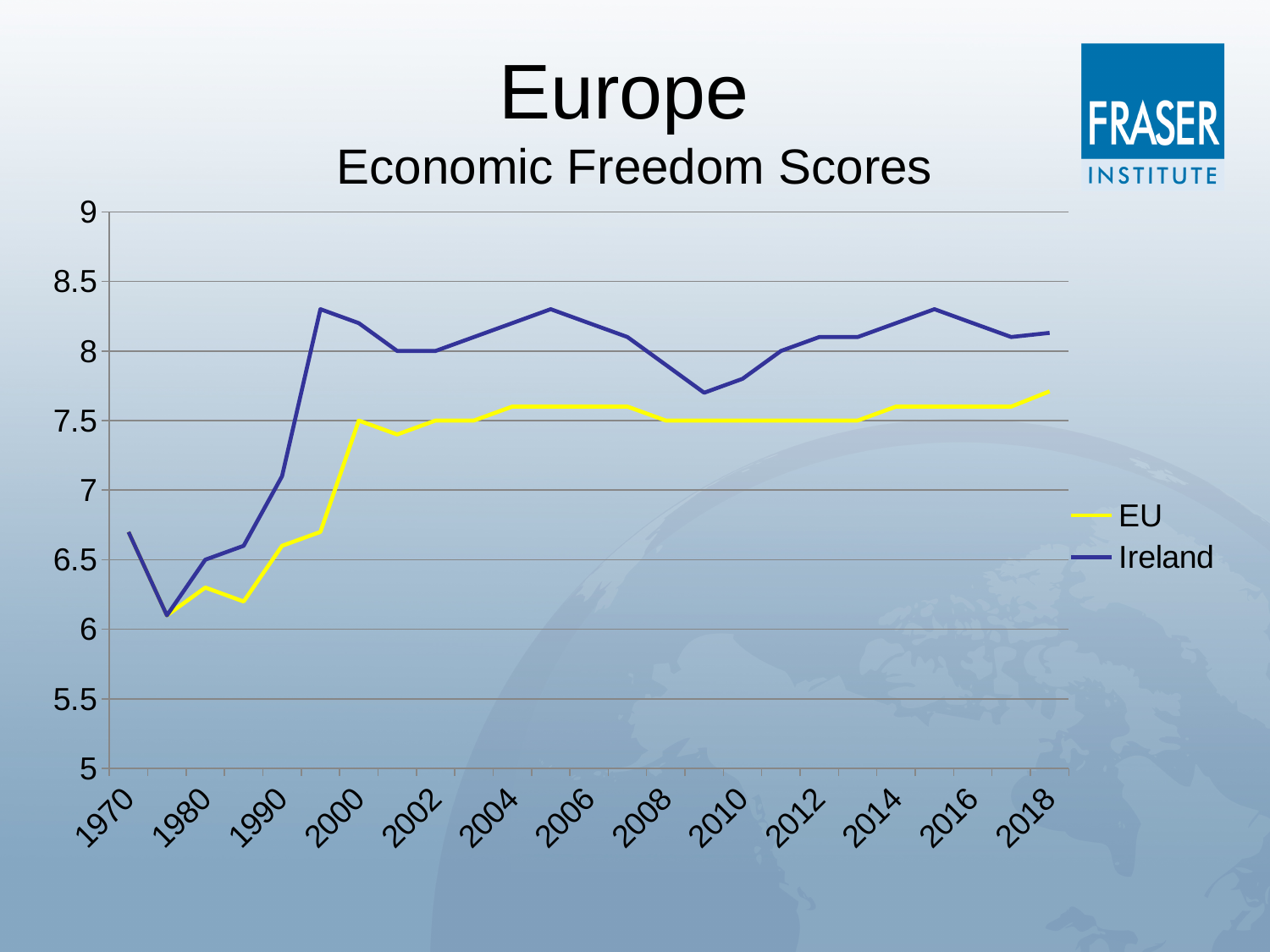

# Europe Economic Freedom Scores

### Chart

| Category | EU | Ireland |
|---|---|---|
| 1970 | 6.7 | 6.7 |
| 1975 | 6.1 | 6.1 |
| 1980 | 6.3 | 6.5 |
| 1985 | 6.2 | 6.6 |
| 1990 | 6.6 | 7.1 |
| 1995 | 6.7 | 8.3 |
| 2000 | 7.5 | 8.2 |
| 2001 | 7.4 | 8.0 |
| 2002 | 7.5 | 8.0 |
| 2003 | 7.5 | 8.1 |
| 2004 | 7.6 | 8.2 |
| 2005 | 7.6 | 8.3 |
| 2006 | 7.6 | 8.2 |
| 2007 | 7.6 | 8.1 |
| 2008 | 7.5 | 7.9 |
| 2009 | 7.5 | 7.7 |
| 2010 | 7.5 | 7.8 |
| 2011 | 7.5 | 8.0 |
| 2012 | 7.5 | 8.1 |
| 2013 | 7.5 | 8.1 |
| 2014 | 7.6 | 8.2 |
| 2015 | 7.6 | 8.3 |
| 2016 | 7.6 | 8.2 |
| 2017 | 7.6 | 8.1 |
| 2018 | 7.71 | 8.13 |